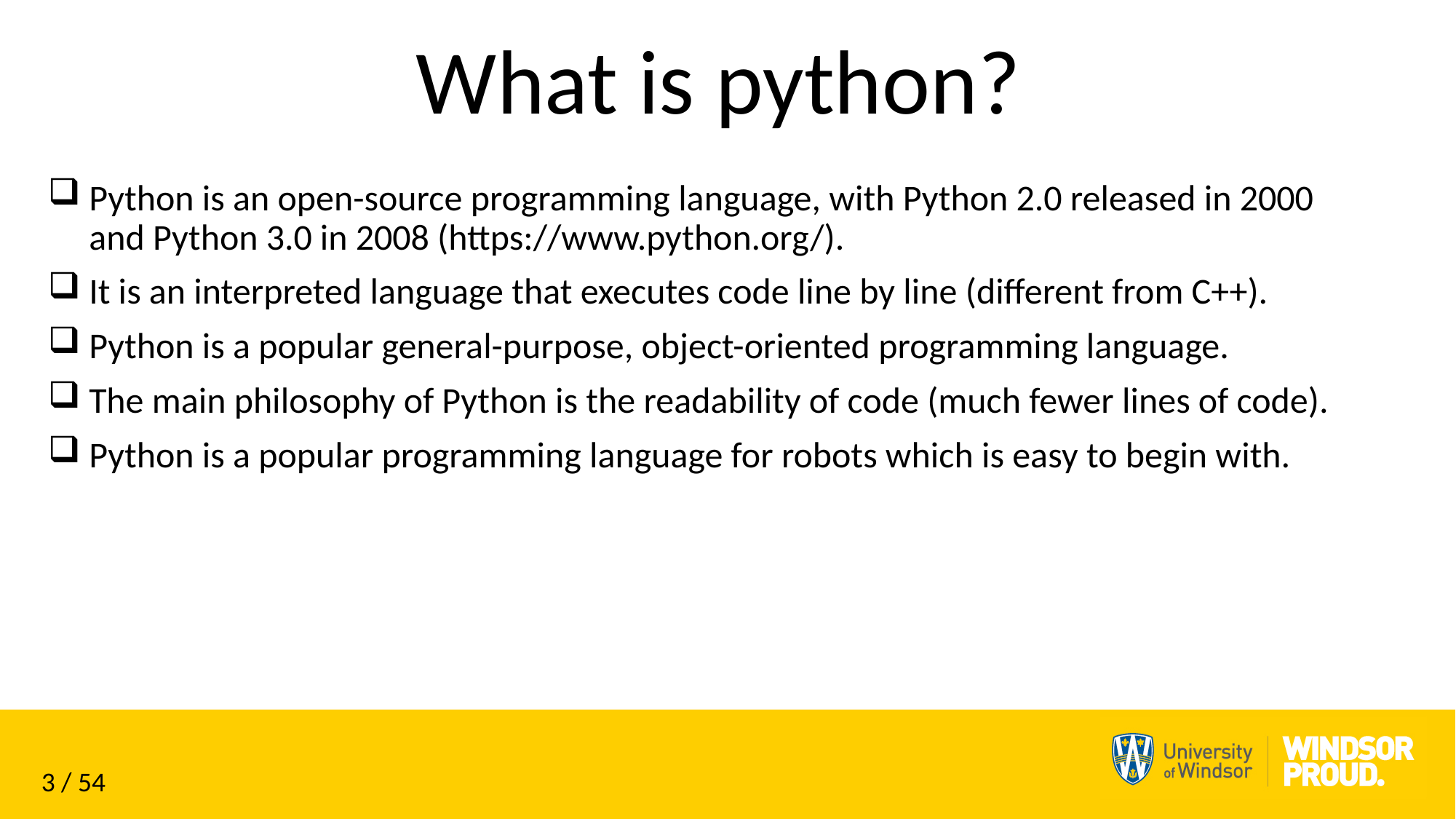

# What is python?
Python is an open-source programming language, with Python 2.0 released in 2000 and Python 3.0 in 2008 (https://www.python.org/).
It is an interpreted language that executes code line by line (different from C++).
Python is a popular general-purpose, object-oriented programming language.
The main philosophy of Python is the readability of code (much fewer lines of code).
Python is a popular programming language for robots which is easy to begin with.
3